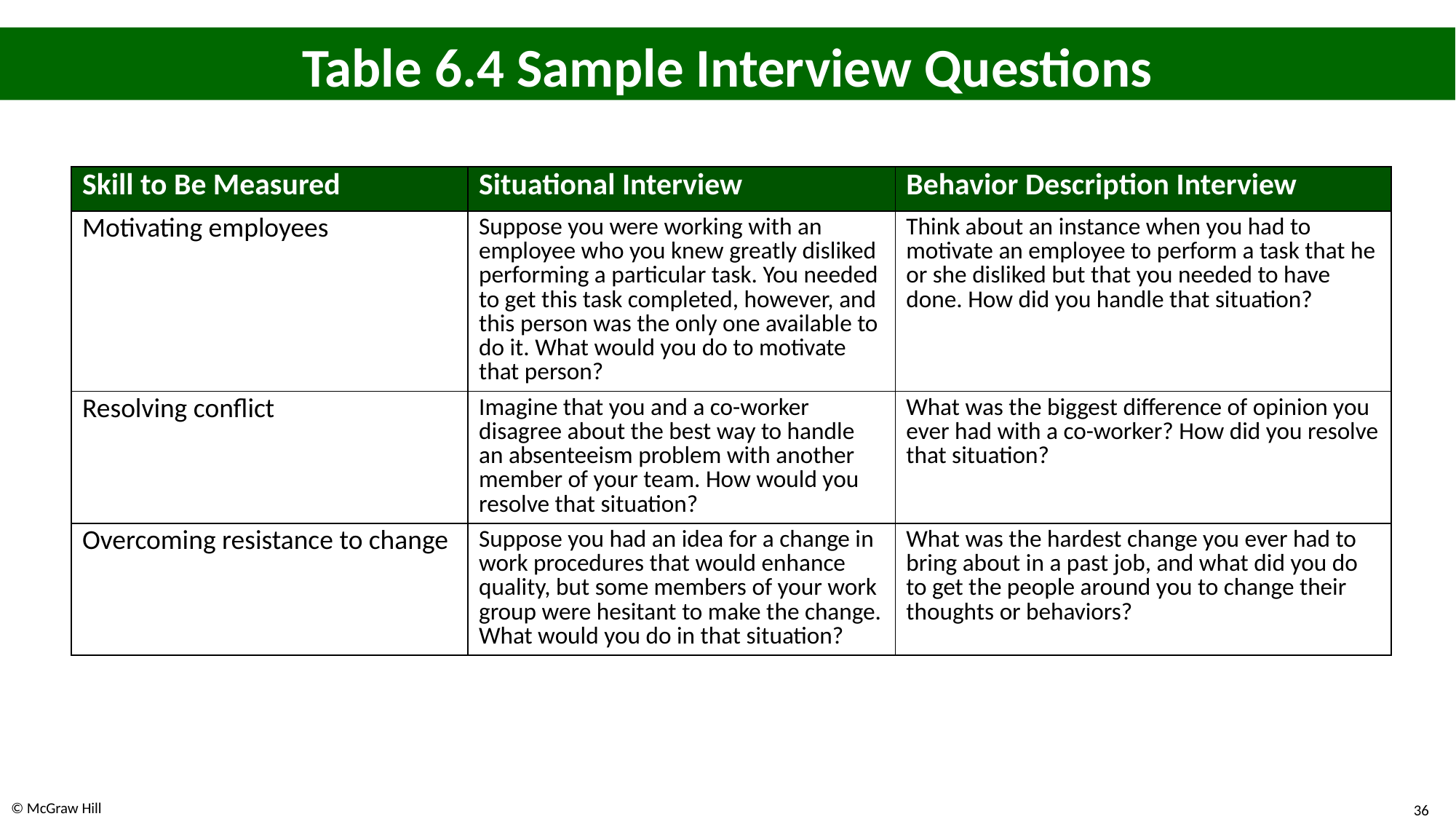

# Table 6.4 Sample Interview Questions
| Skill to Be Measured | Situational Interview | Behavior Description Interview |
| --- | --- | --- |
| Motivating employees | Suppose you were working with an employee who you knew greatly disliked performing a particular task. You needed to get this task completed, however, and this person was the only one available to do it. What would you do to motivate that person? | Think about an instance when you had to motivate an employee to perform a task that he or she disliked but that you needed to have done. How did you handle that situation? |
| Resolving conflict | Imagine that you and a co-worker disagree about the best way to handle an absenteeism problem with another member of your team. How would you resolve that situation? | What was the biggest difference of opinion you ever had with a co-worker? How did you resolve that situation? |
| Overcoming resistance to change | Suppose you had an idea for a change in work procedures that would enhance quality, but some members of your work group were hesitant to make the change. What would you do in that situation? | What was the hardest change you ever had to bring about in a past job, and what did you do to get the people around you to change their thoughts or behaviors? |